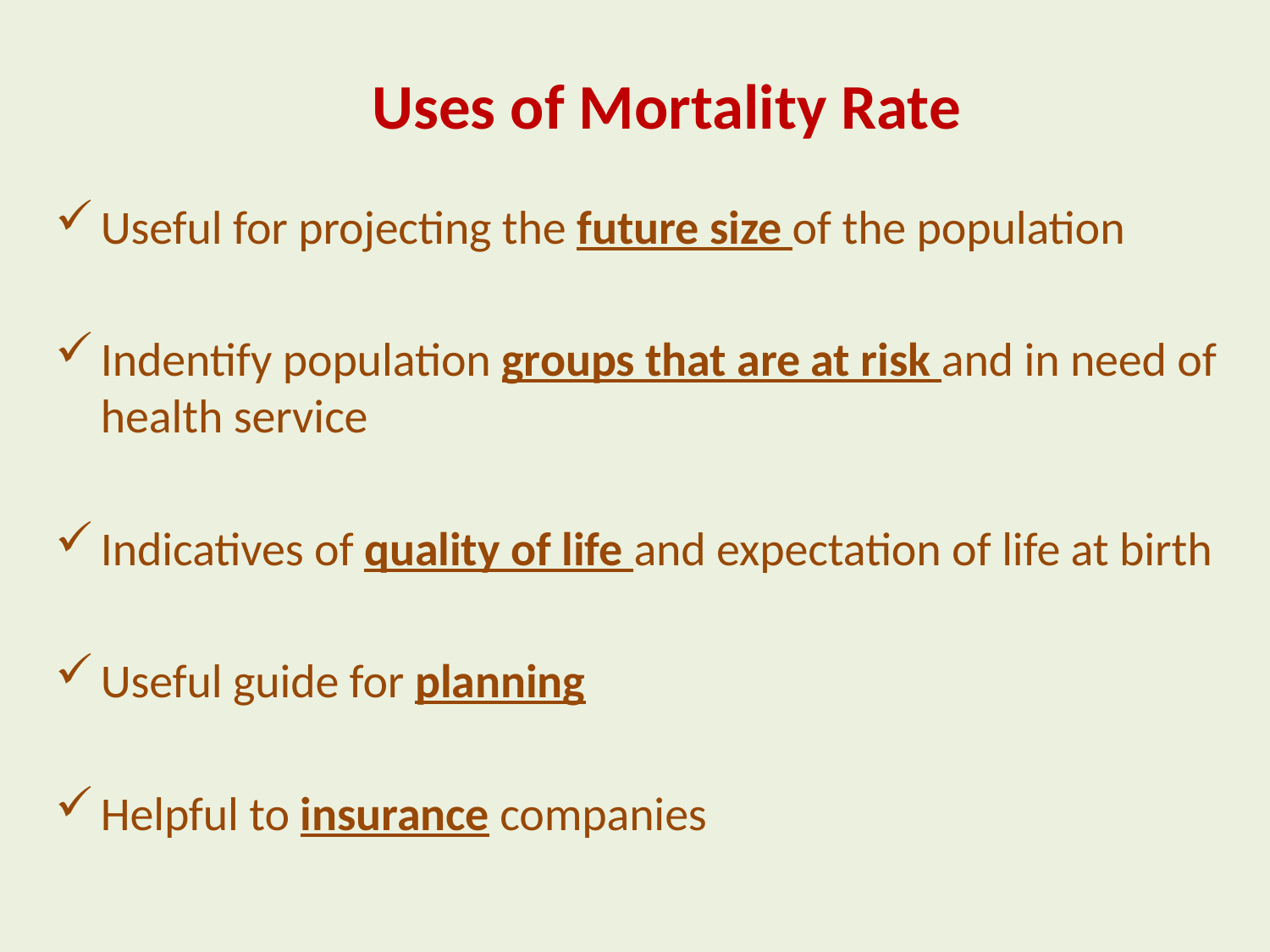

# Uses of Mortality Rate
Useful for projecting the future size of the population

Indentify population groups that are at risk and in need of health service

Indicatives of quality of life and expectation of life at birth

Useful guide for planning

Helpful to insurance companies